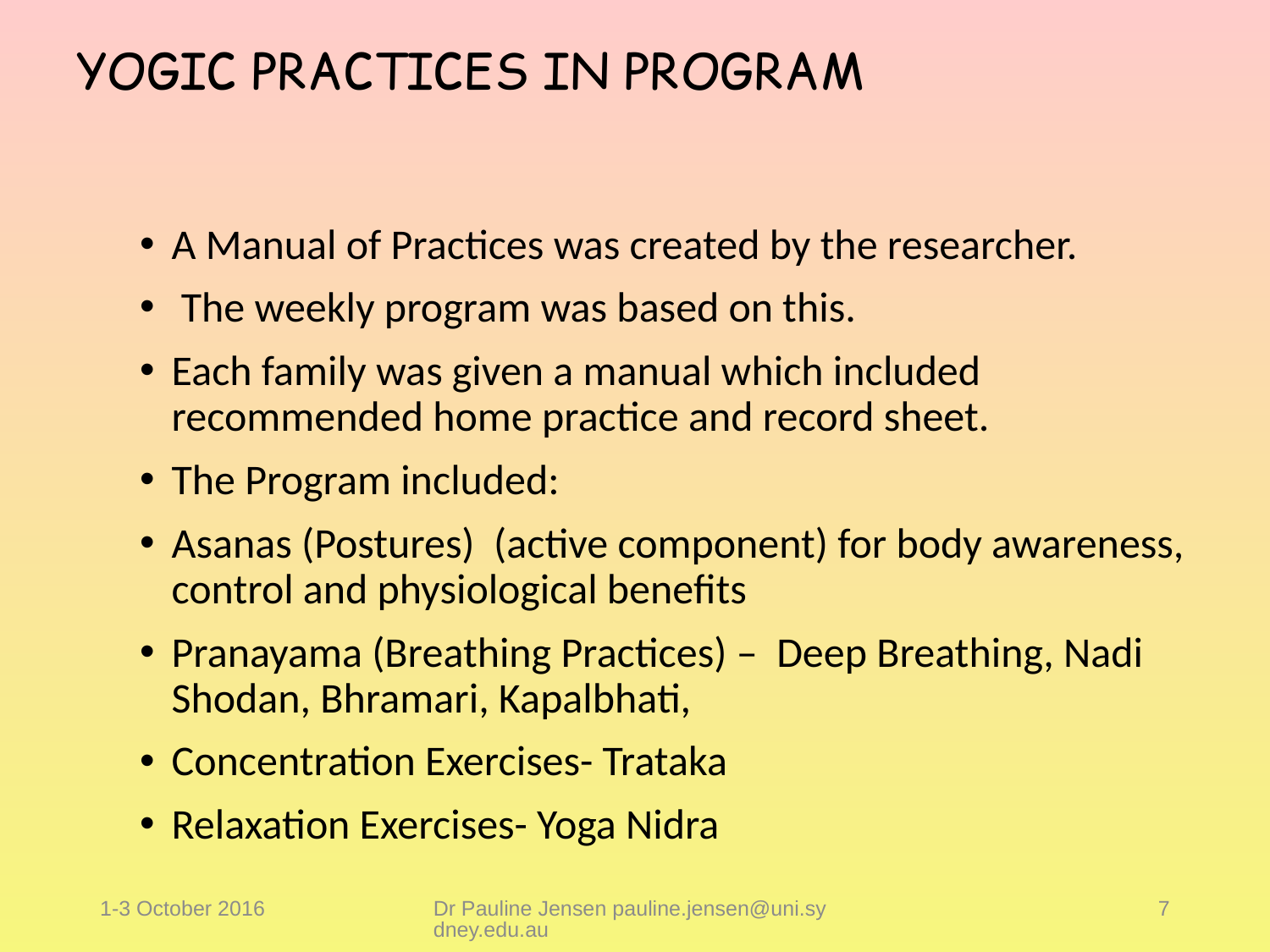

# YOGIC PRACTICES IN PROGRAM
A Manual of Practices was created by the researcher.
 The weekly program was based on this.
Each family was given a manual which included recommended home practice and record sheet.
The Program included:
Asanas (Postures)  (active component) for body awareness, control and physiological benefits
Pranayama (Breathing Practices) –  Deep Breathing, Nadi Shodan, Bhramari, Kapalbhati,
Concentration Exercises- Trataka
Relaxation Exercises- Yoga Nidra
1-3 October 2016
Dr Pauline Jensen pauline.jensen@uni.sydney.edu.au
7